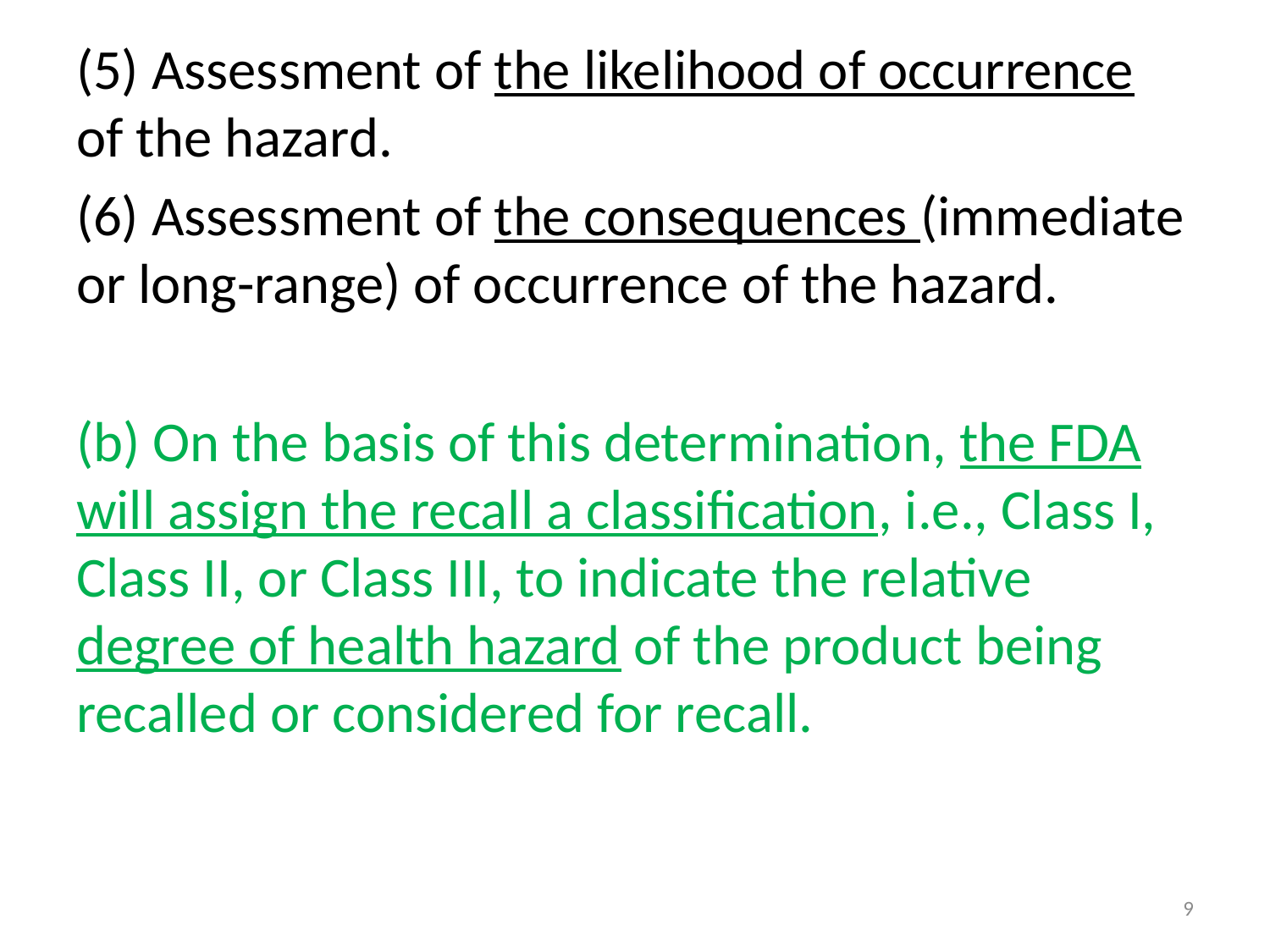

(5) Assessment of the likelihood of occurrence of the hazard.
(6) Assessment of the consequences (immediate or long-range) of occurrence of the hazard.

(b) On the basis of this determination, the FDA will assign the recall a classification, i.e., Class I, Class II, or Class III, to indicate the relative degree of health hazard of the product being recalled or considered for recall.

9